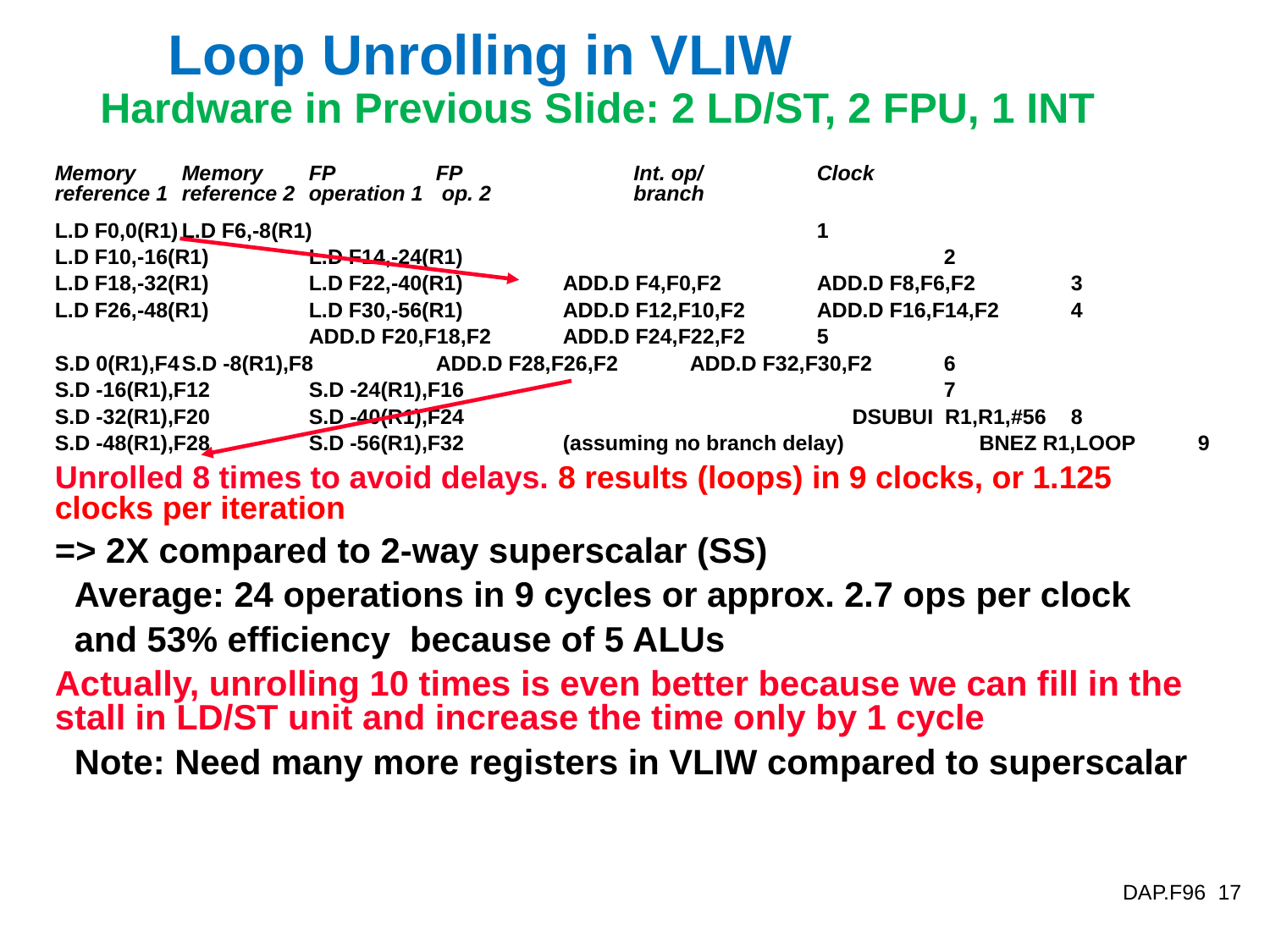

# Loop Unrolling in VLIW                Hardware in Previous Slide: 2 LD/ST, 2 FPU, 1 INT
Memory 	Memory	FP	FP	            Int. op/	Clock
reference 1	reference 2	operation 1	 op. 2 	            branch
L.D F0,0(R1)	L.D F6,-8(R1)				1
L.D F10,-16(R1)	L.D F14,-24(R1)				2
L.D F18,-32(R1)	L.D F22,-40(R1)	ADD.D F4,F0,F2	ADD.D F8,F6,F2	3
L.D F26,-48(R1)	L.D F30,-56(R1)	ADD.D F12,F10,F2	ADD.D F16,F14,F2	4
		ADD.D F20,F18,F2	ADD.D F24,F22,F2	5
S.D 0(R1),F4	S.D -8(R1),F8	ADD.D F28,F26,F2	ADD.D F32,F30,F2	6
S.D -16(R1),F12	S.D -24(R1),F16				7
S.D -32(R1),F20	S.D -40(R1),F24			      DSUBUI  R1,R1,#56	8
S.D -48(R1),F28	S.D -56(R1),F32	(assuming no branch delay)	      BNEZ R1,LOOP	9
Unrolled 8 times to avoid delays. 8 results (loops) in 9 clocks, or 1.125 clocks per iteration
=> 2X compared to 2-way superscalar (SS)
  Average: 24 operations in 9 cycles or approx. 2.7 ops per clock
  and 53% efficiency  because of 5 ALUs
Actually, unrolling 10 times is even better because we can fill in the stall in LD/ST unit and increase the time only by 1 cycle
  Note: Need many more registers in VLIW compared to superscalar